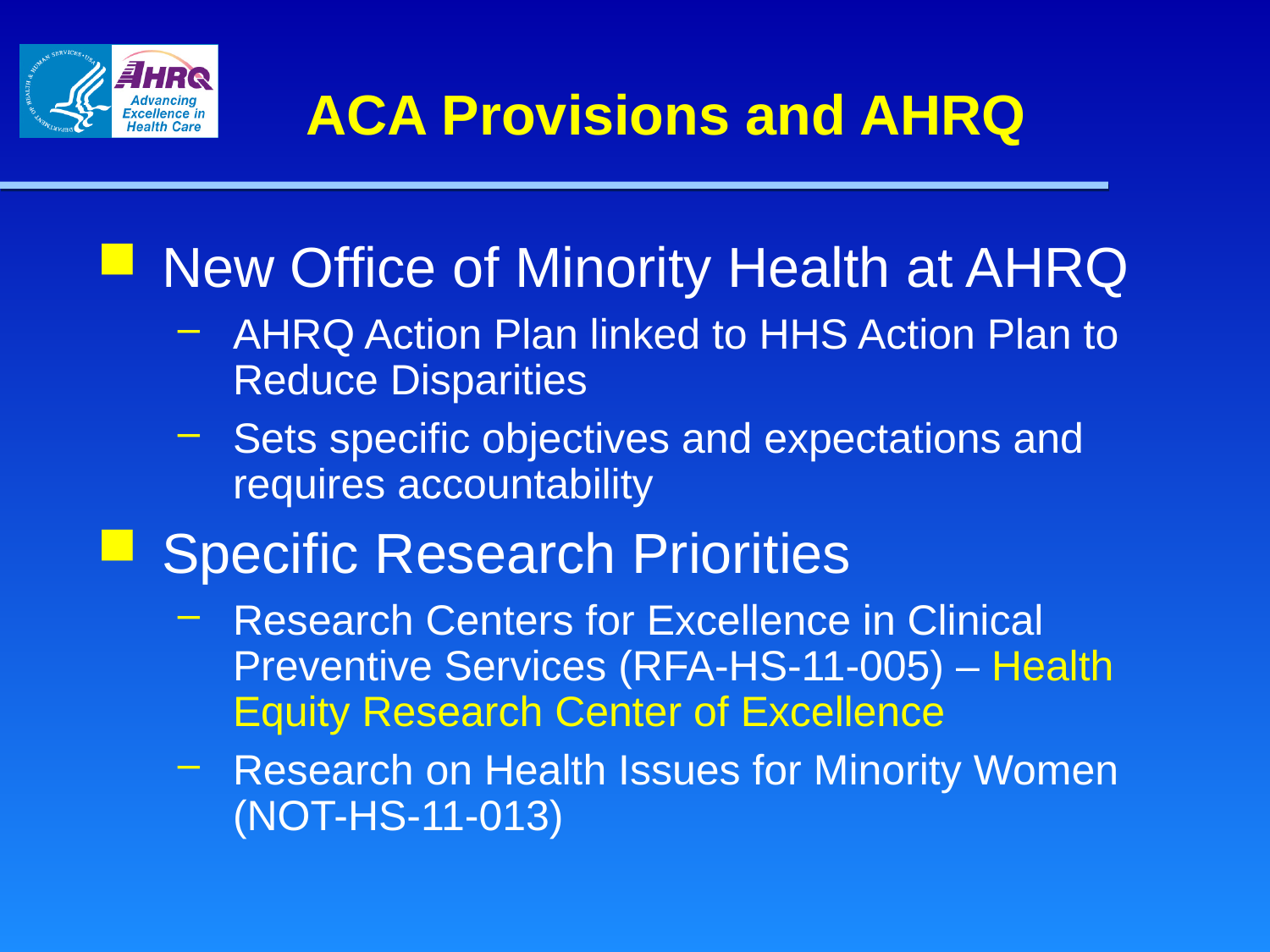

# ACA Provisions and AHRQ
New Office of Minority Health at AHRQ
AHRQ Action Plan linked to HHS Action Plan to Reduce Disparities
Sets specific objectives and expectations and requires accountability
Specific Research Priorities
Research Centers for Excellence in Clinical Preventive Services (RFA-HS-11-005) – Health Equity Research Center of Excellence
Research on Health Issues for Minority Women (NOT-HS-11-013)